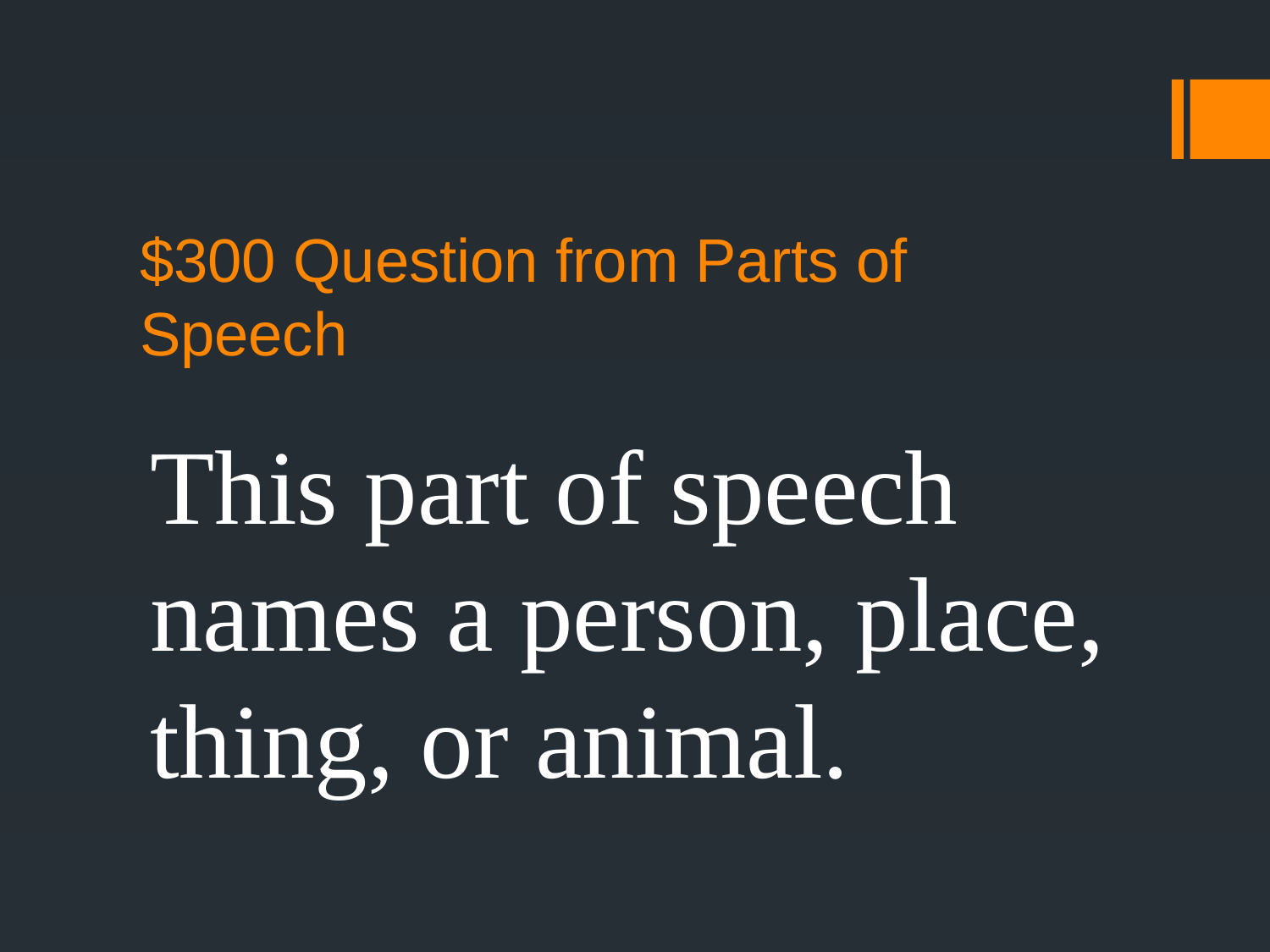

# $300 Question from Parts of Speech
This part of speech names a person, place, thing, or animal.